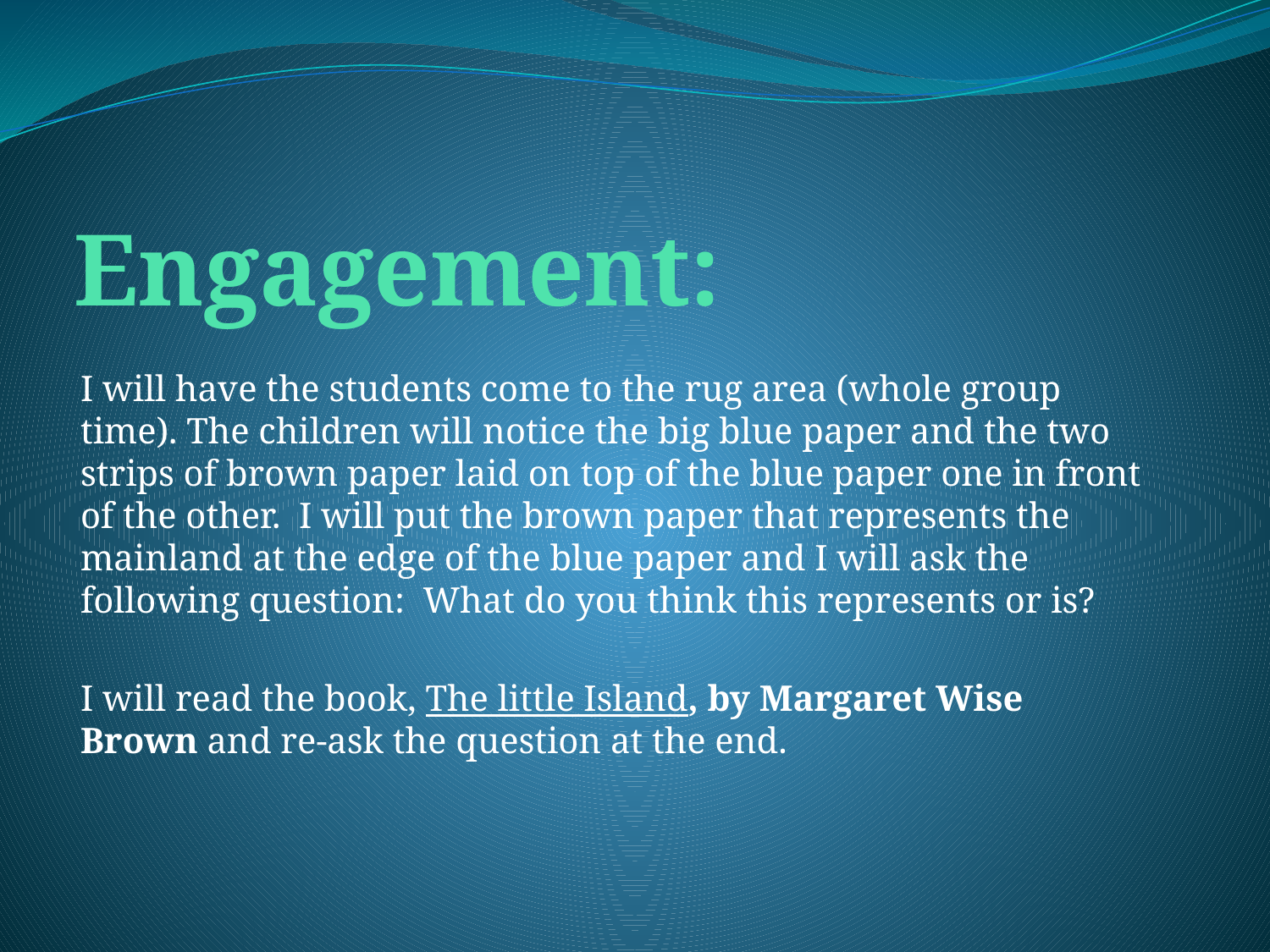

# Engagement:
I will have the students come to the rug area (whole group time). The children will notice the big blue paper and the two strips of brown paper laid on top of the blue paper one in front of the other.  I will put the brown paper that represents the mainland at the edge of the blue paper and I will ask the following question:  What do you think this represents or is?

I will read the book, The little Island, by Margaret Wise Brown and re-ask the question at the end.